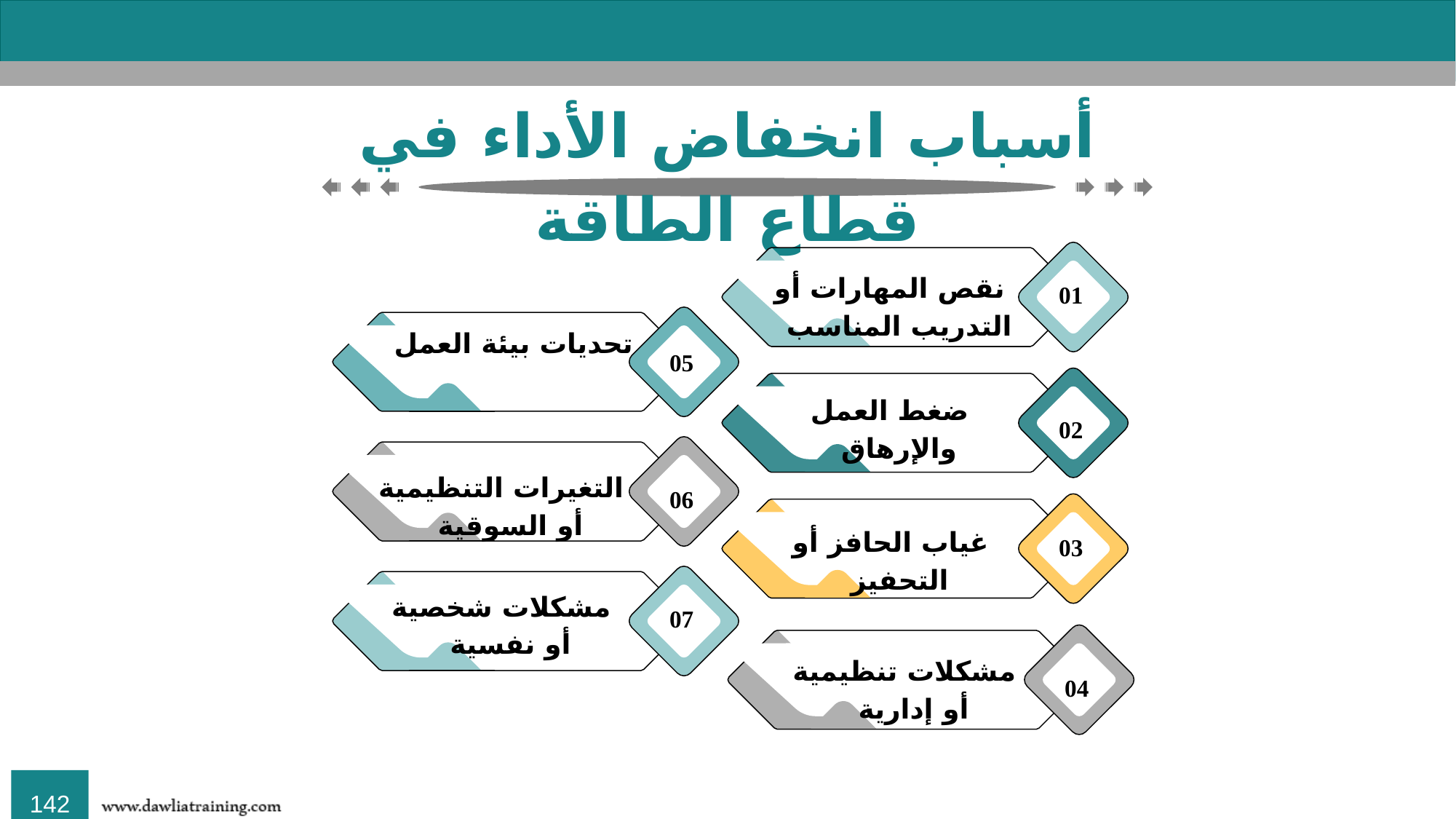

أسباب انخفاض الأداء في قطاع الطاقة

نقص المهارات أو التدريب المناسب
01

تحديات بيئة العمل
05

ضغط العمل والإرهاق
02

التغيرات التنظيمية أو السوقية
06

غياب الحافز أو التحفيز
03

مشكلات شخصية أو نفسية
07

مشكلات تنظيمية أو إدارية
04